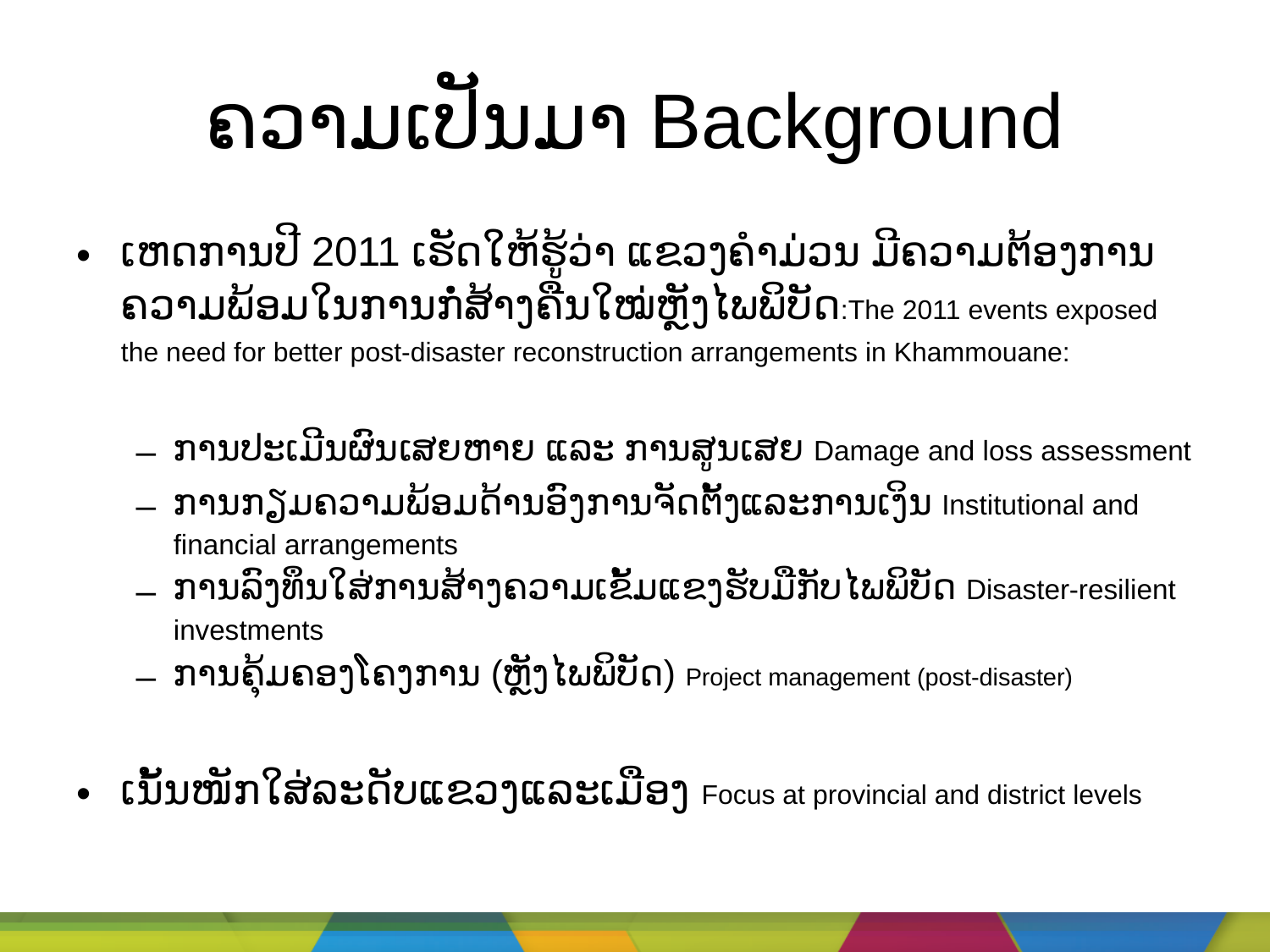

# ຄວາມເປັນມາ Background
ເຫດການປີ 2011 ເຮັດໃຫ້ຮູ້ວ່າ ແຂວງຄໍາມ່ວນ ມີຄວາມຕ້ອງການຄວາມພ້ອມໃນການກໍ່ສ້າງຄືນໃໝ່ຫຼັງໄພພິບັດ:The 2011 events exposed the need for better post-disaster reconstruction arrangements in Khammouane:

ການປະເມີນຜົນເສຍຫາຍ ແລະ ການສູນເສຍ Damage and loss assessment
ການກຽມຄວາມພ້ອມດ້ານອົງການຈັດຕັ້ງແລະການເງິນ Institutional and financial arrangements
ການລົງທຶນໃສ່ການສ້າງຄວາມເຂັ້ມແຂງຮັບມືກັບໄພພິບັດ Disaster-resilient investments
ການຄຸ້ມຄອງໂຄງການ (ຫຼັງໄພພິບັດ) Project management (post-disaster)

ເນັ້ນໜັກໃສ່ລະດັບແຂວງແລະເມືອງ Focus at provincial and district levels